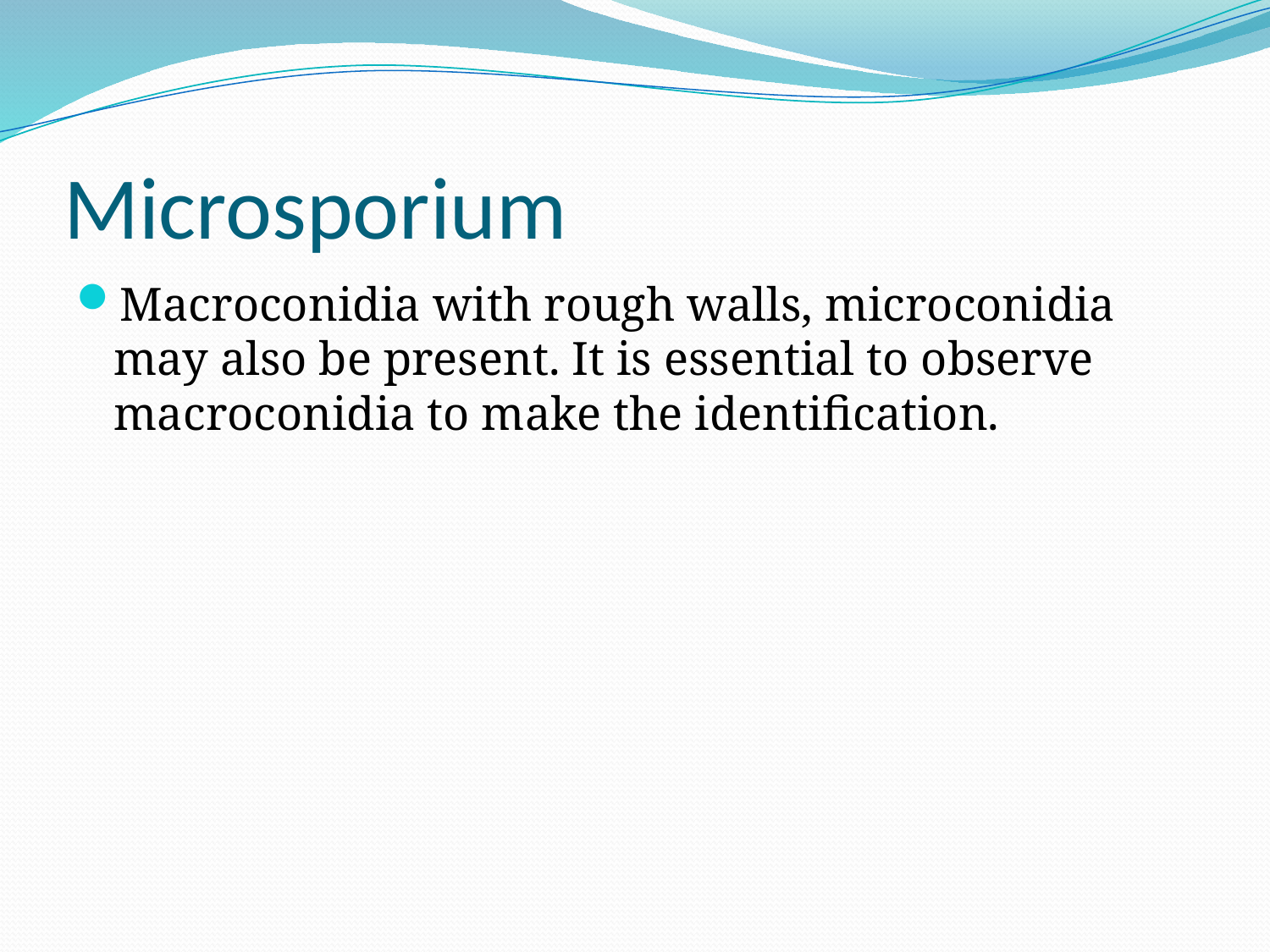

# Microsporium
Macroconidia with rough walls, microconidia may also be present. It is essential to observe macroconidia to make the identification.